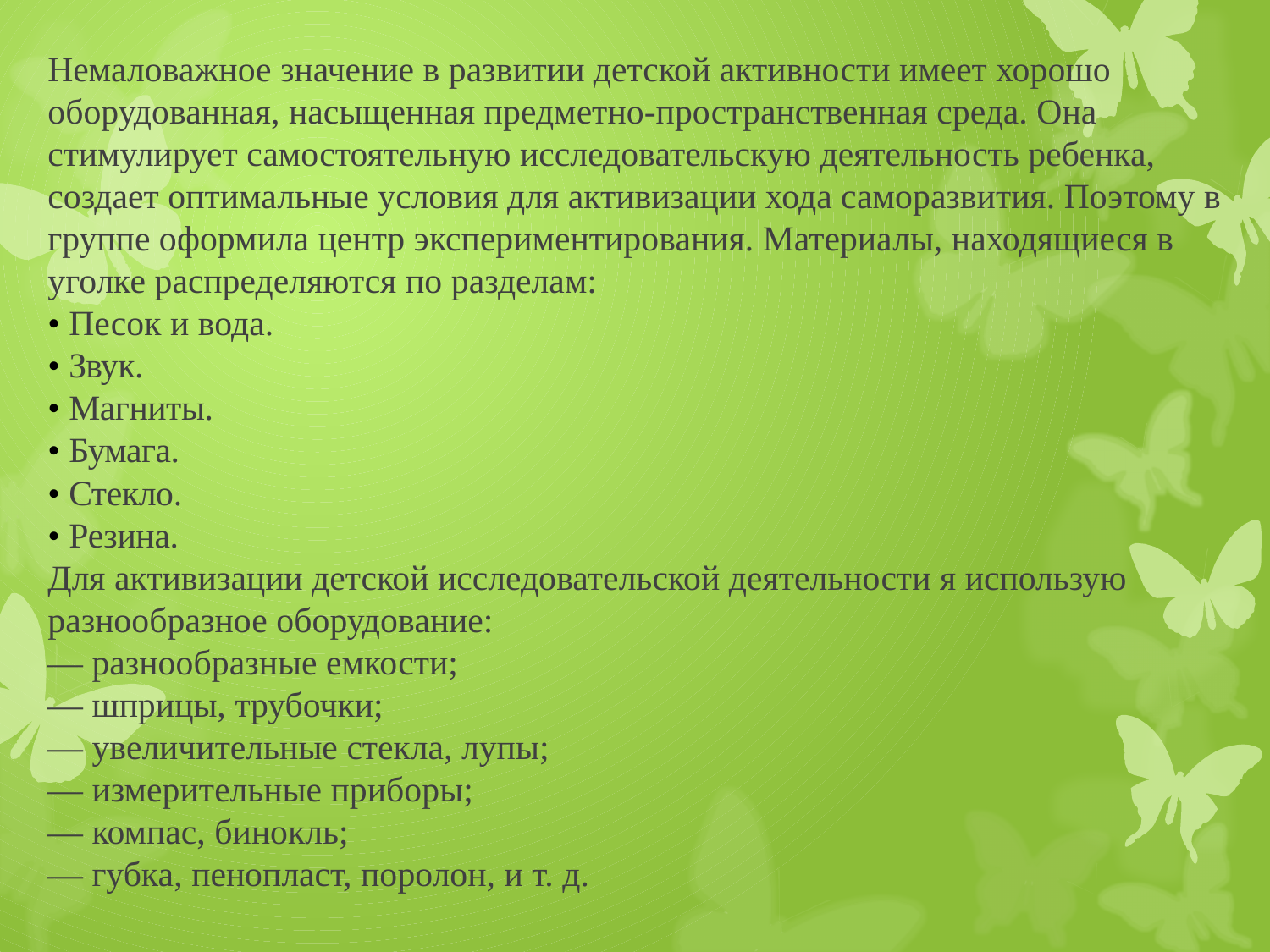

# Немаловажное значение в развитии детской активности имеет хорошо оборудованная, насыщенная предметно-пространственная среда. Она стимулирует самостоятельную исследовательскую деятельность ребенка, создает оптимальные условия для активизации хода саморазвития. Поэтому в группе оформила центр экспериментирования. Материалы, находящиеся в уголке распределяются по разделам: • Песок и вода. • Звук. • Магниты. • Бумага. • Стекло. • Резина. Для активизации детской исследовательской деятельности я использую разнообразное оборудование: — разнообразные емкости; — шприцы, трубочки; — увеличительные стекла, лупы; — измерительные приборы; — компас, бинокль; — губка, пенопласт, поролон, и т. д.